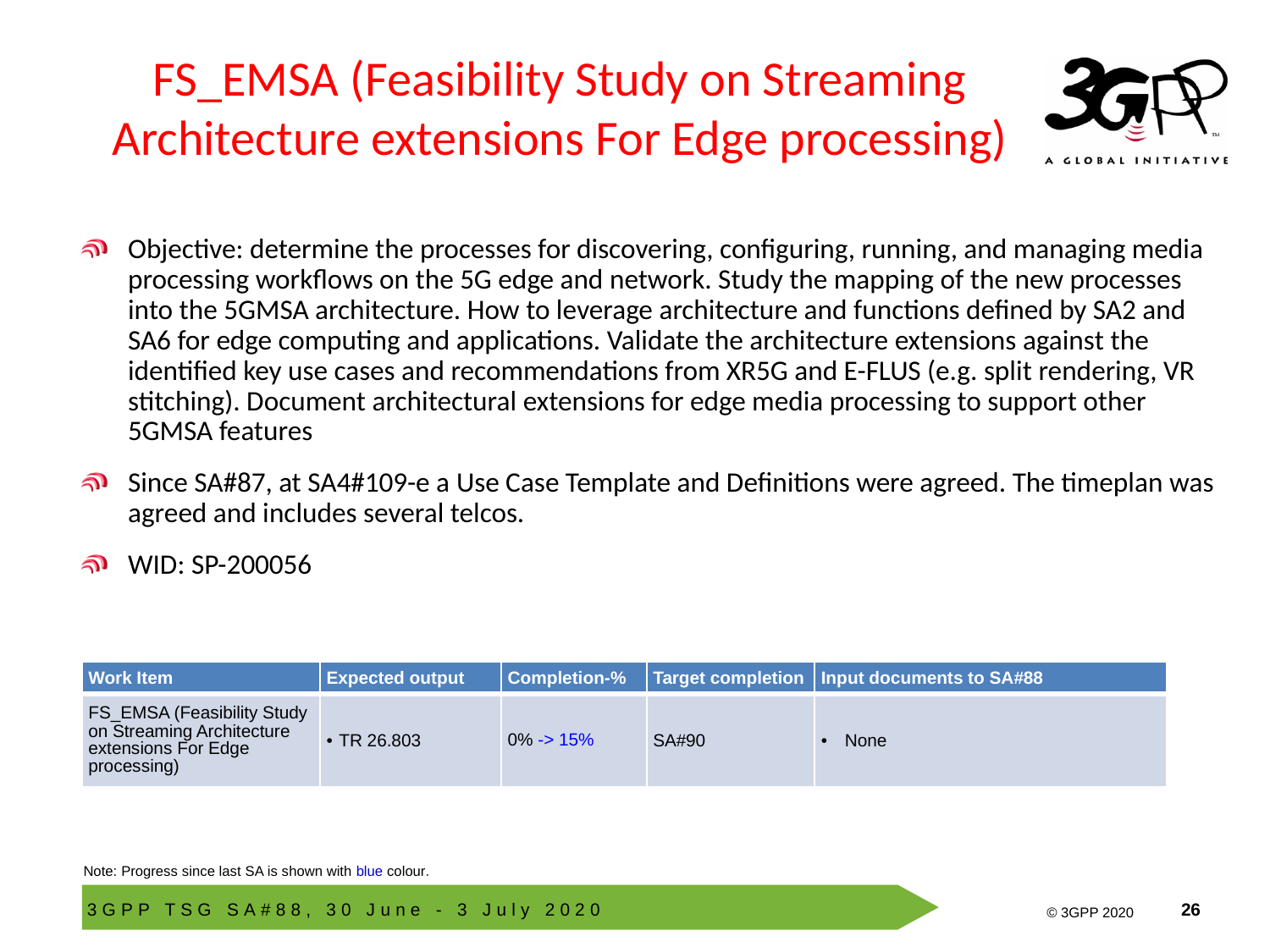

# FS_EMSA (Feasibility Study on Streaming Architecture extensions For Edge processing)
Objective: determine the processes for discovering, configuring, running, and managing media processing workflows on the 5G edge and network. Study the mapping of the new processes into the 5GMSA architecture. How to leverage architecture and functions defined by SA2 and SA6 for edge computing and applications. Validate the architecture extensions against the identified key use cases and recommendations from XR5G and E-FLUS (e.g. split rendering, VR stitching). Document architectural extensions for edge media processing to support other 5GMSA features
Since SA#87, at SA4#109-e a Use Case Template and Definitions were agreed. The timeplan was agreed and includes several telcos.
WID: SP-200056

| Work Item | Expected output | Completion-% | Target completion | Input documents to SA#88 |
| --- | --- | --- | --- | --- |
| FS\_EMSA (Feasibility Study on Streaming Architecture extensions For Edge processing) | TR 26.803 | 0% -> 15% | SA#90 | None |
Note: Progress since last SA is shown with blue colour.